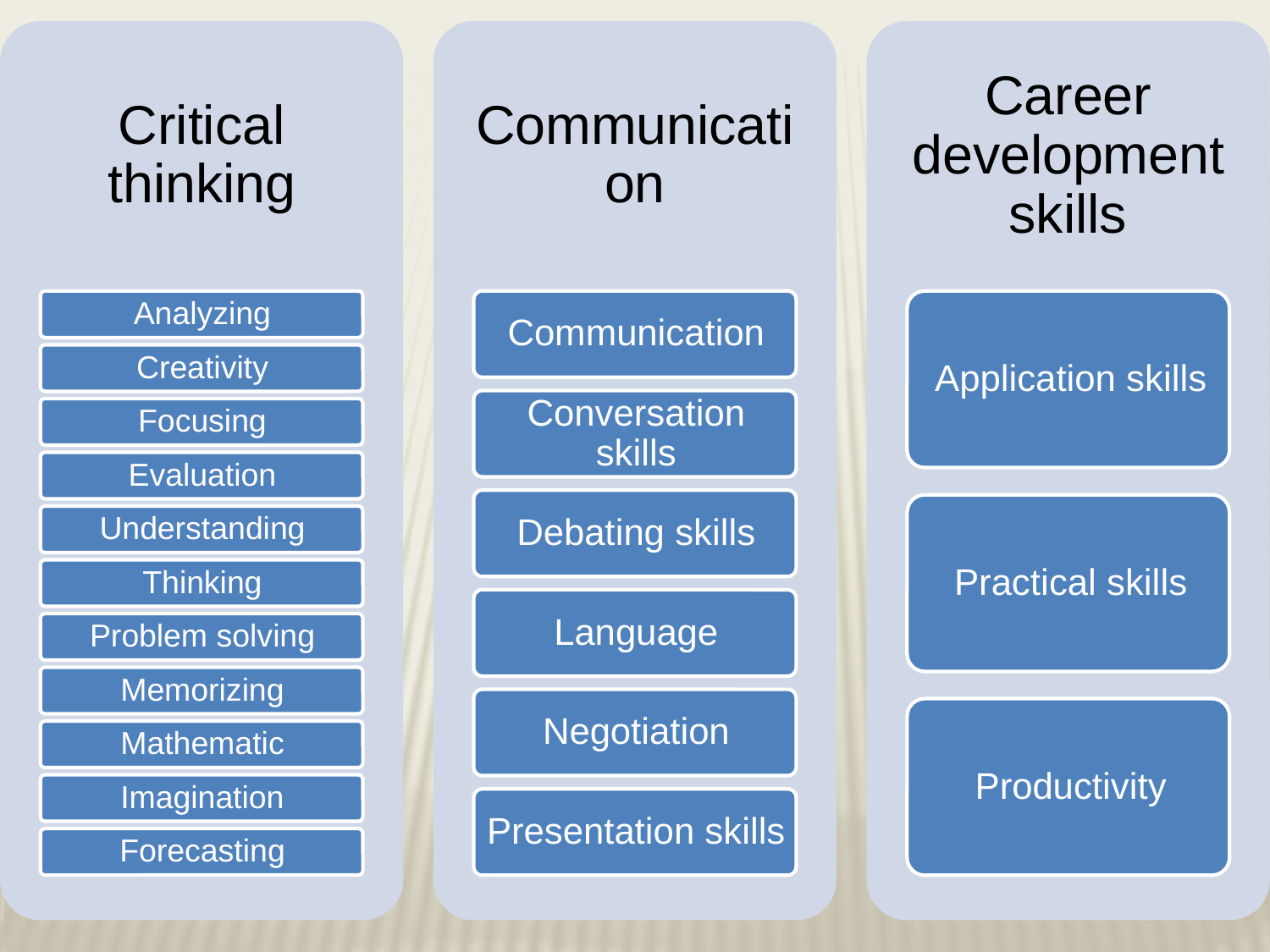

Critical thinking
Analyzing
Creativity
Focusing
Evaluation
Understanding
Thinking
Problem solving
Memorizing
Mathematic
Imagination
Forecasting
Communication
Communication
Conversation skills
Debating skills
Language
Negotiation
Presentation skills
Career development skills
Application skills
Practical skills
Productivity